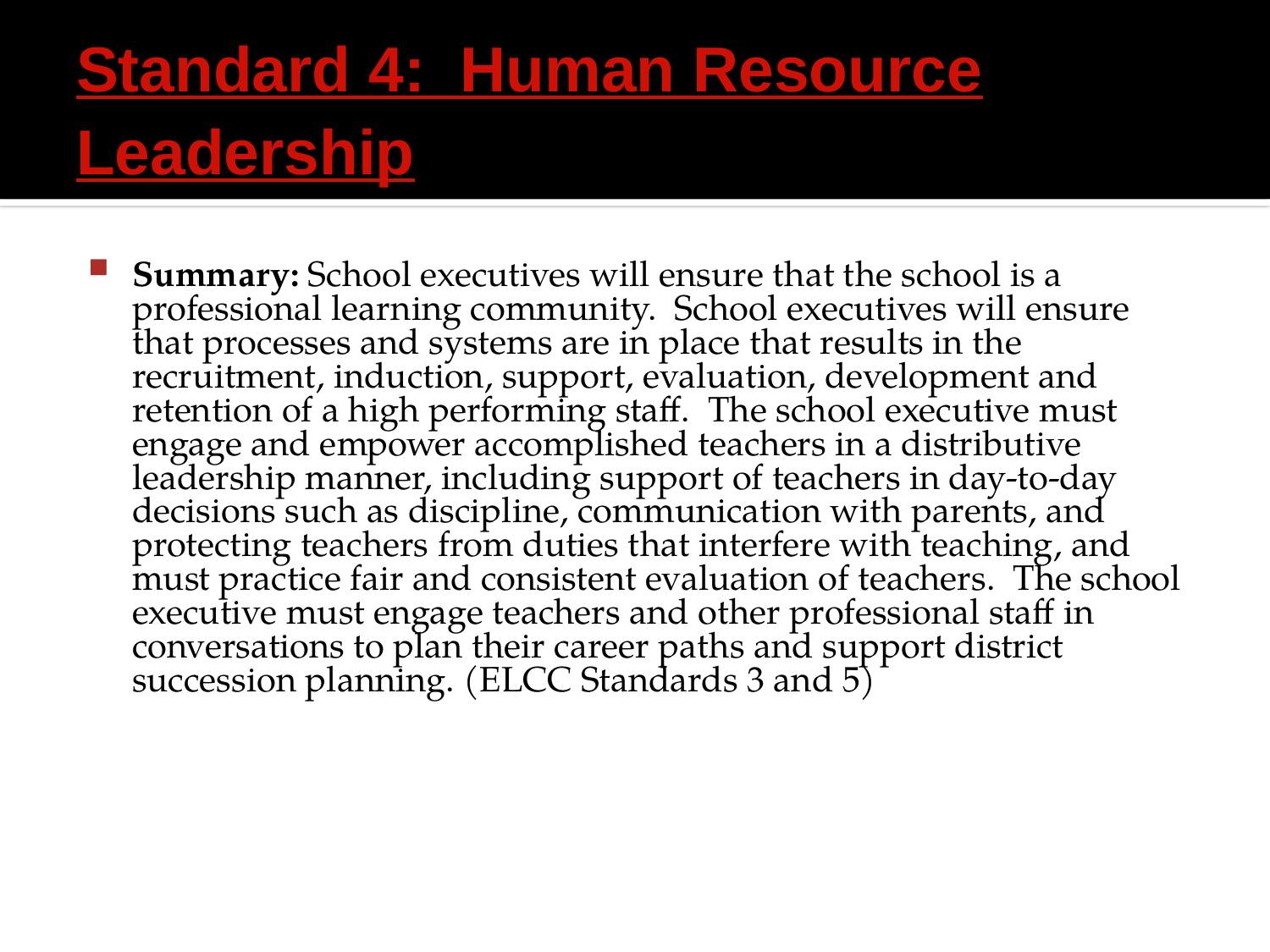

# Standard 4:  Human Resource Leadership
Summary: School executives will ensure that the school is a professional learning community.  School executives will ensure that processes and systems are in place that results in the recruitment, induction, support, evaluation, development and retention of a high performing staff.  The school executive must engage and empower accomplished teachers in a distributive leadership manner, including support of teachers in day-to-day decisions such as discipline, communication with parents, and protecting teachers from duties that interfere with teaching, and must practice fair and consistent evaluation of teachers.  The school executive must engage teachers and other professional staff in conversations to plan their career paths and support district succession planning. (ELCC Standards 3 and 5)